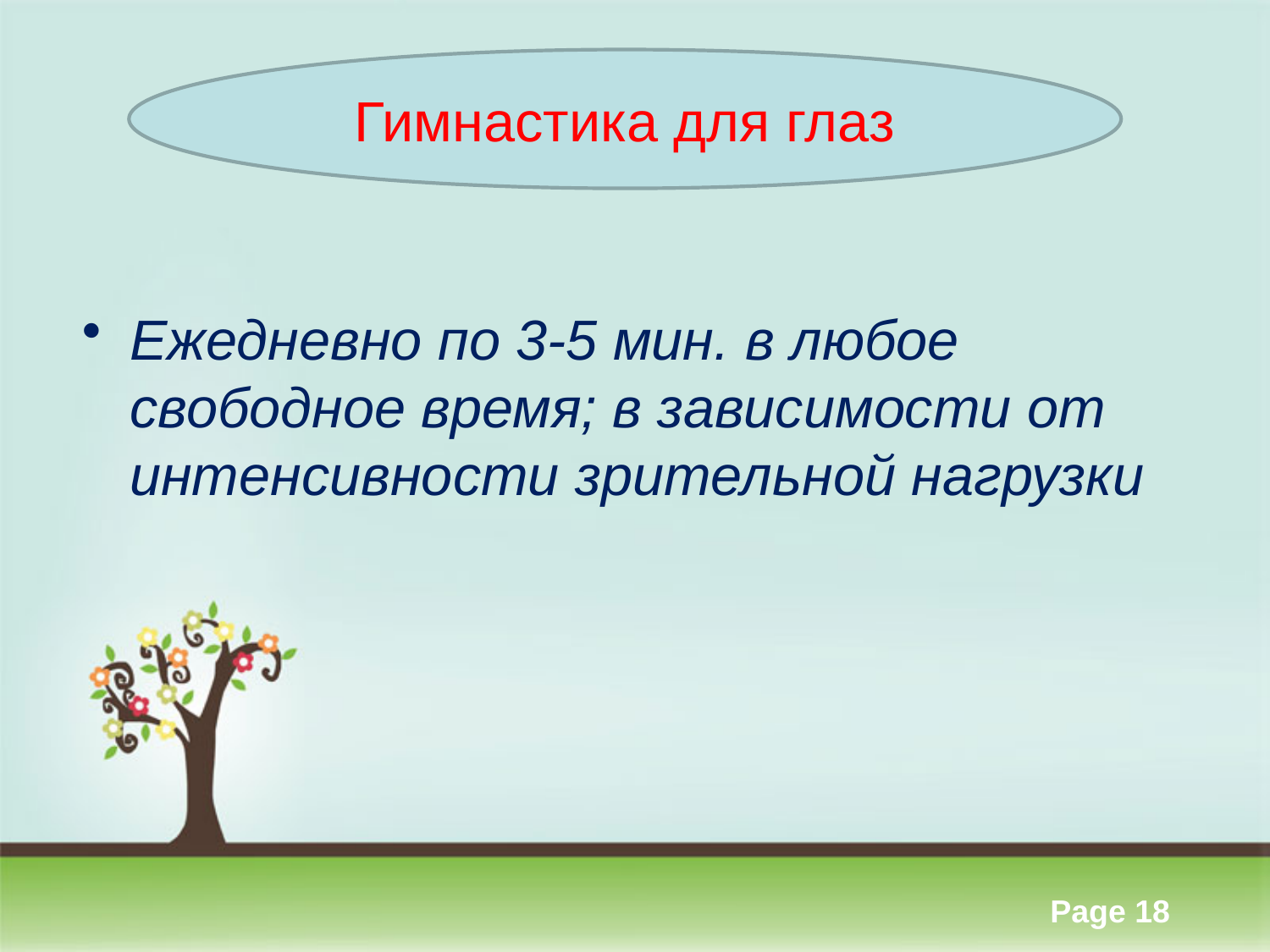

#
Гимнастика для глаз
Ежедневно по 3-5 мин. в любое свободное время; в зависимости от интенсивности зрительной нагрузки